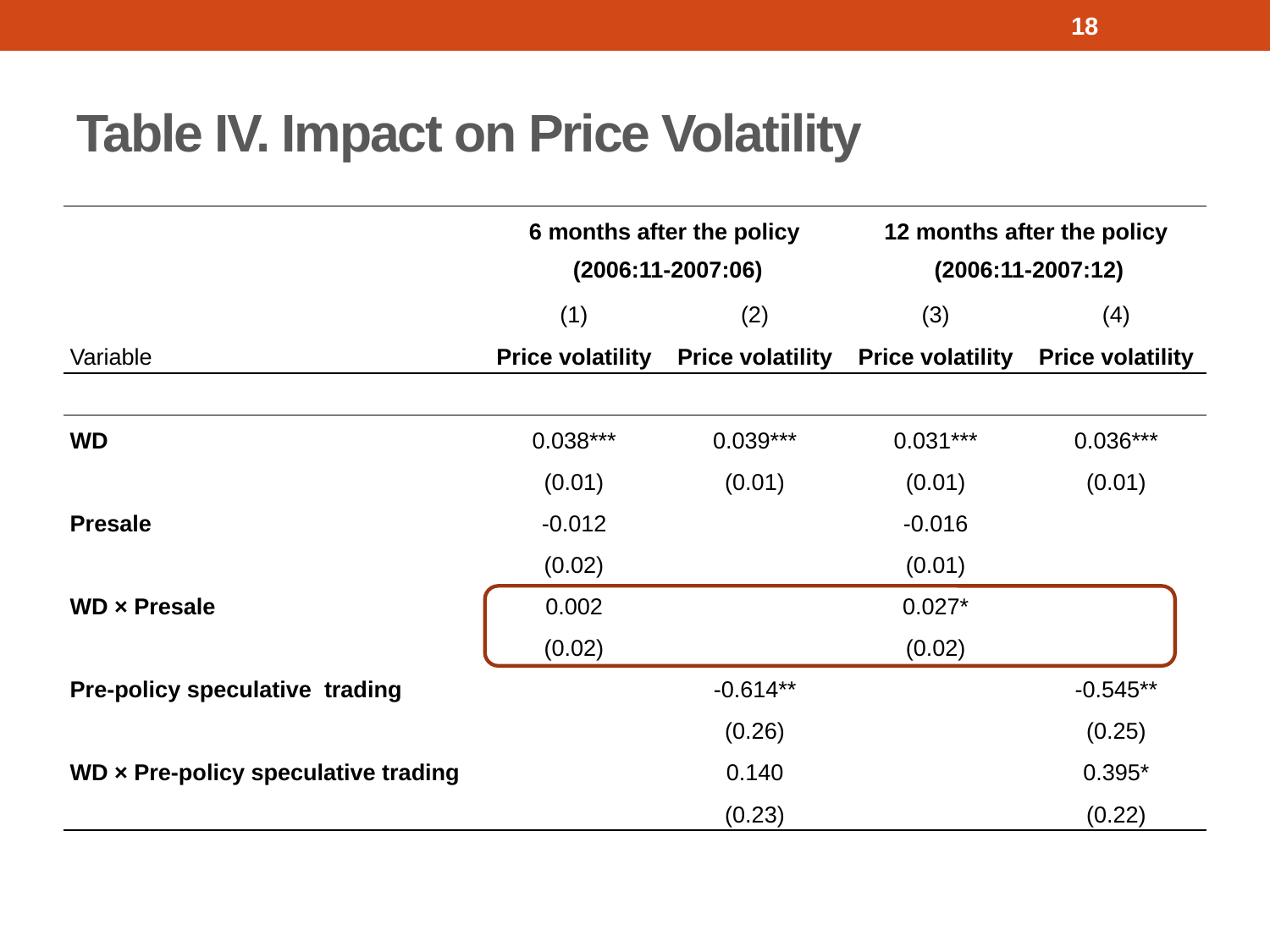

18

# Table IV. Impact on Price Volatility
|  | 6 months after the policy (2006:11-2007:06) |  | 12 months after the policy (2006:11-2007:12) |  |
| --- | --- | --- | --- | --- |
|  | (1) | (2) | (3) | (4) |
| Variable | Price volatility | Price volatility | Price volatility | Price volatility |
|  |  |  |  |  |
| WD | 0.038\*\*\* | 0.039\*\*\* | 0.031\*\*\* | 0.036\*\*\* |
|  | (0.01) | (0.01) | (0.01) | (0.01) |
| Presale | -0.012 |  | -0.016 |  |
|  | (0.02) |  | (0.01) |  |
| WD × Presale | 0.002 |  | 0.027\* |  |
|  | (0.02) |  | (0.02) |  |
| Pre-policy speculative trading |  | -0.614\*\* |  | -0.545\*\* |
|  |  | (0.26) |  | (0.25) |
| WD × Pre-policy speculative trading |  | 0.140 |  | 0.395\* |
|  |  | (0.23) |  | (0.22) |